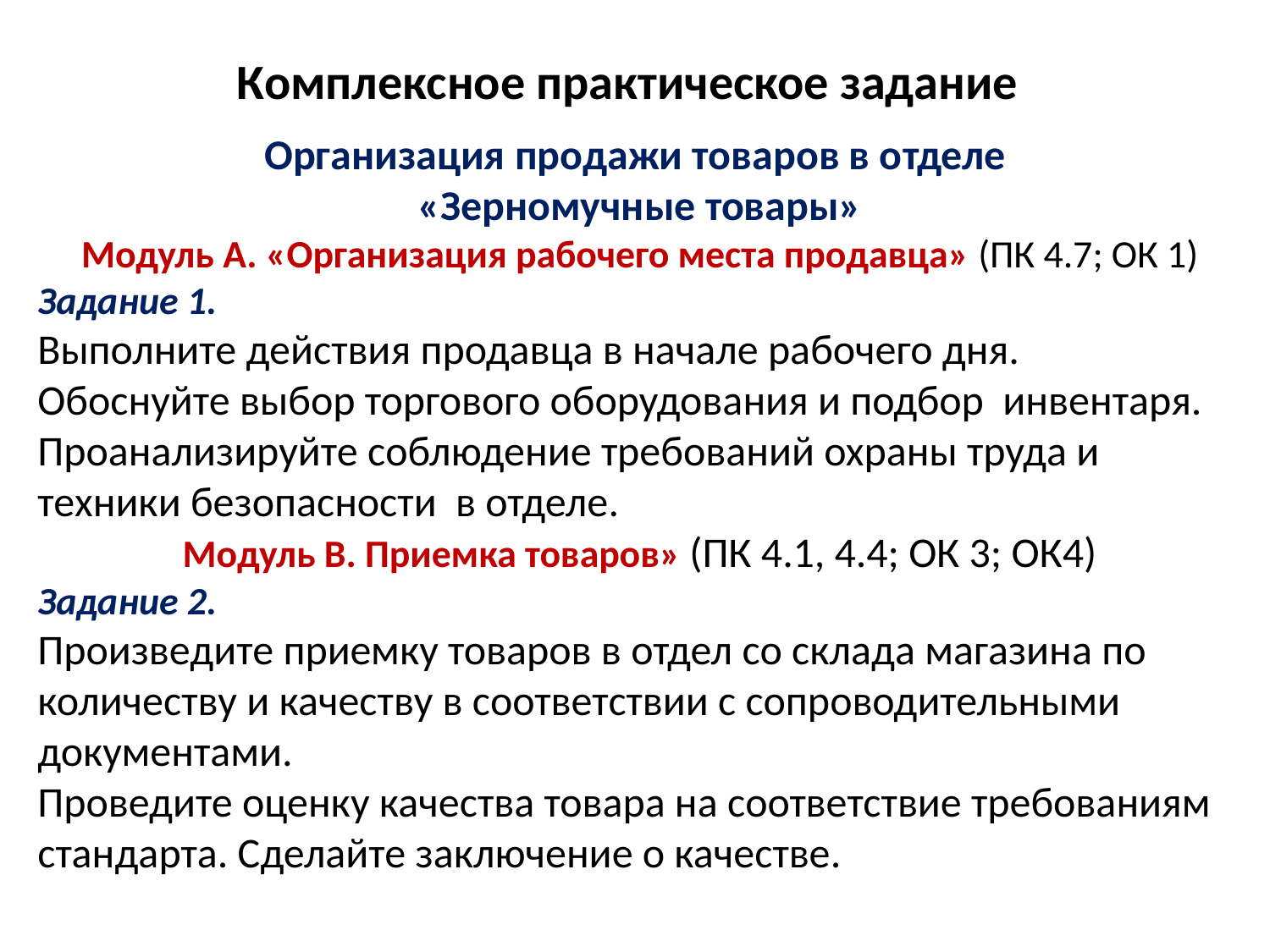

# Комплексное практическое задание
Организация продажи товаров в отделе
«Зерномучные товары»
Модуль А. «Организация рабочего места продавца» (ПК 4.7; ОК 1)
Задание 1.
Выполните действия продавца в начале рабочего дня.
Обоснуйте выбор торгового оборудования и подбор  инвентаря.
Проанализируйте соблюдение требований охраны труда и техники безопасности  в отделе.
Модуль В. Приемка товаров» (ПК 4.1, 4.4; ОК 3; ОК4)
Задание 2.
Произведите приемку товаров в отдел со склада магазина по количеству и качеству в соответствии с сопроводительными документами.
Проведите оценку качества товара на соответствие требованиям стандарта. Сделайте заключение о качестве.